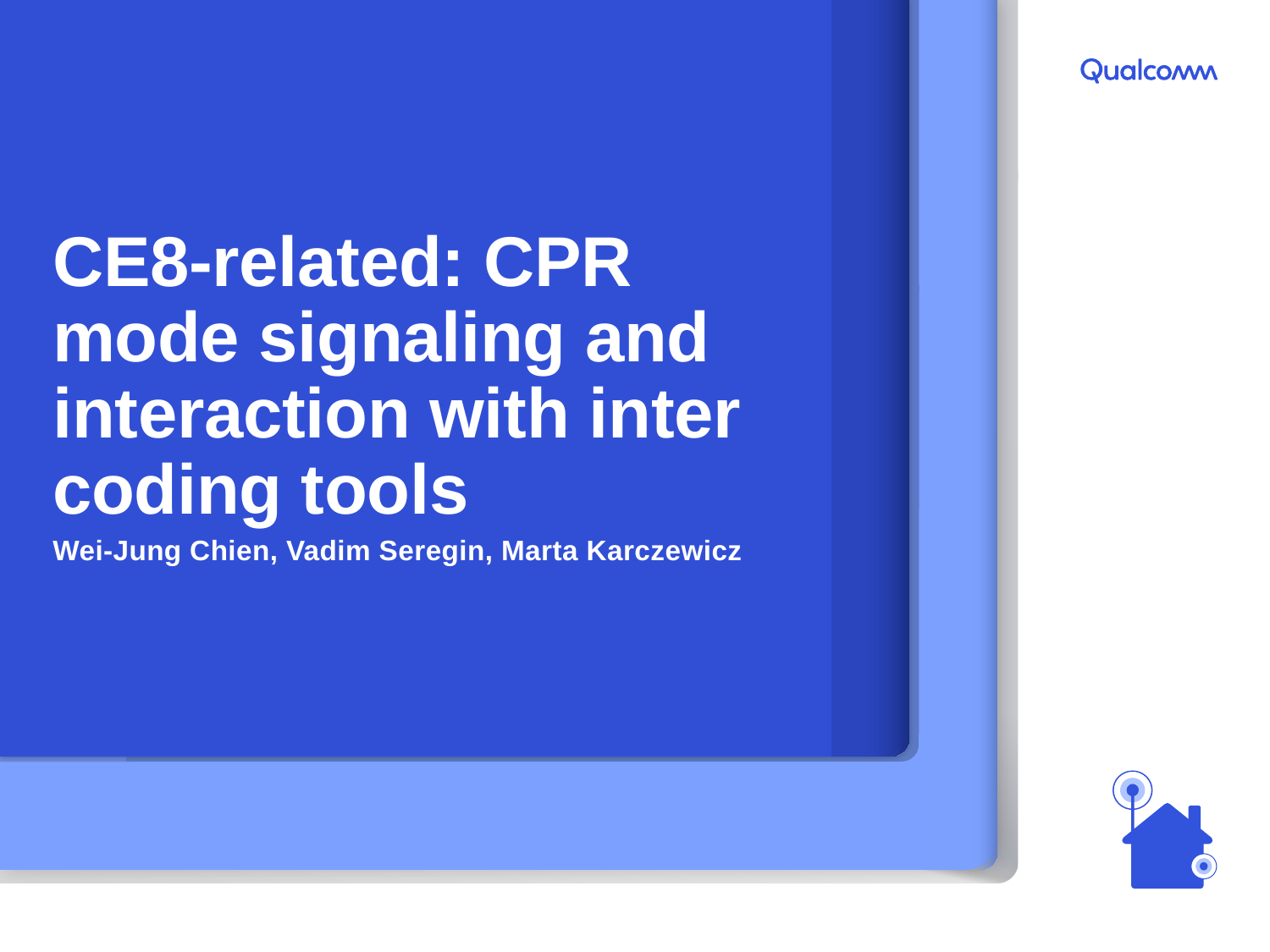

# CE8-related: CPR mode signaling and interaction with inter coding tools
Wei-Jung Chien, Vadim Seregin, Marta Karczewicz